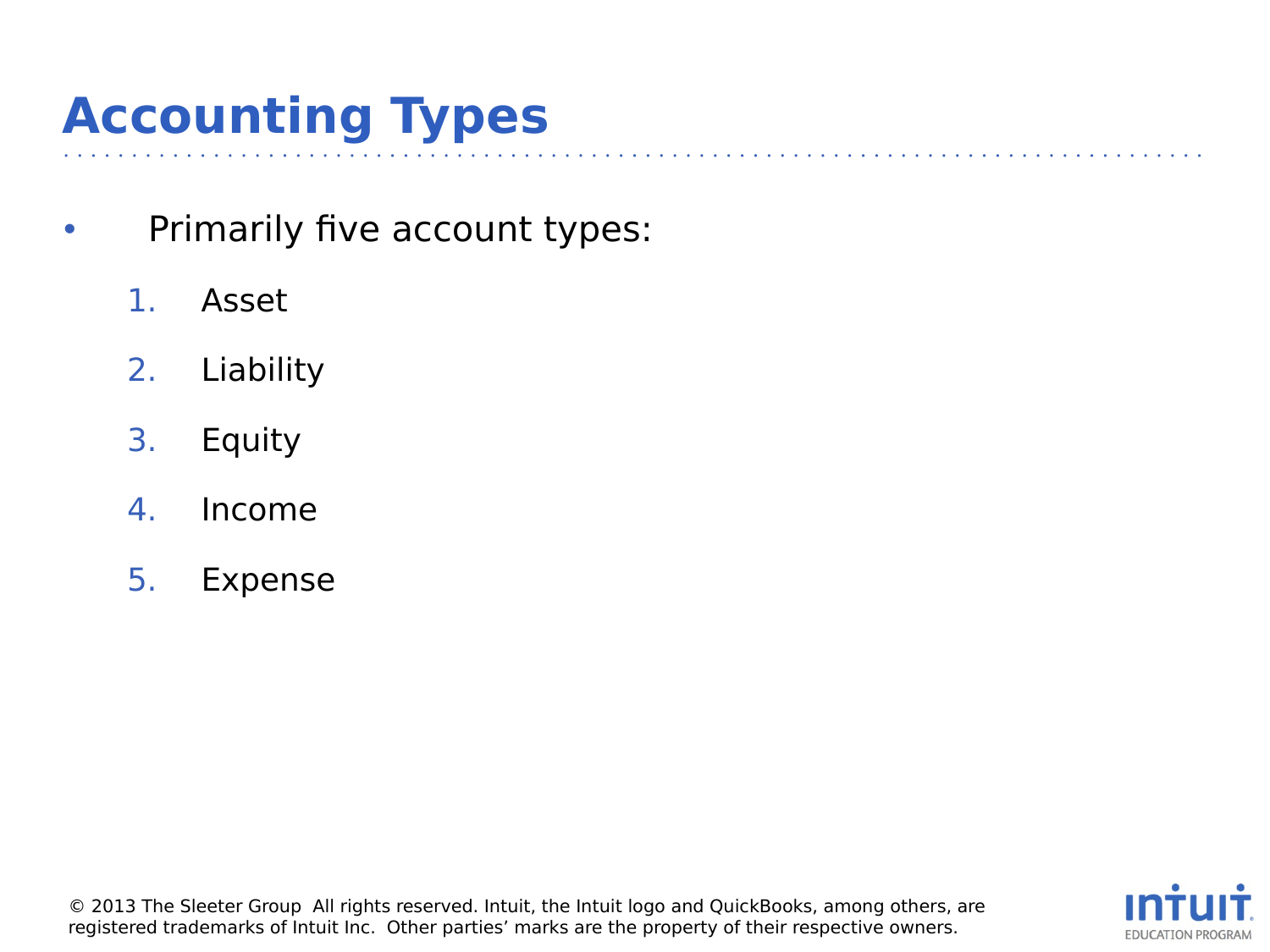

# Accounting Types
Primarily five account types:
Asset
Liability
Equity
Income
Expense